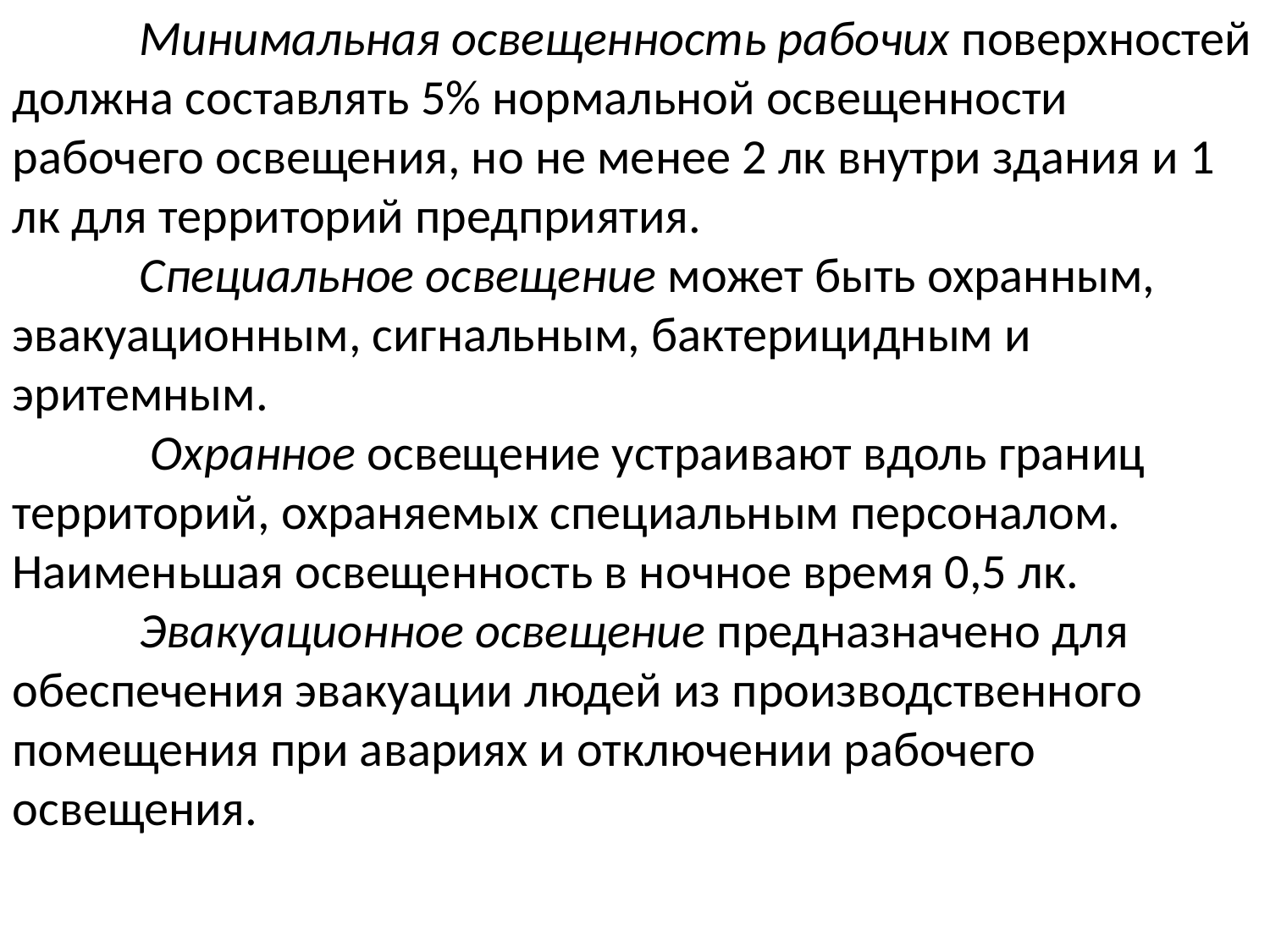

Минимальная освещенность рабочих поверхностей должна составлять 5% нормальной освещенности рабочего освещения, но не менее 2 лк внутри здания и 1 лк для территорий предприятия.
	Специальное освещение может быть охранным, эвакуационным, сигнальным, бактерицидным и эритемным.
	 Охранное освещение устраивают вдоль границ территорий, охраняемых специальным персоналом. Наименьшая освещенность в ночное время 0,5 лк.
	Эвакуационное освещение предназначено для обеспечения эвакуации людей из производственного помещения при авариях и отключении рабочего освещения.